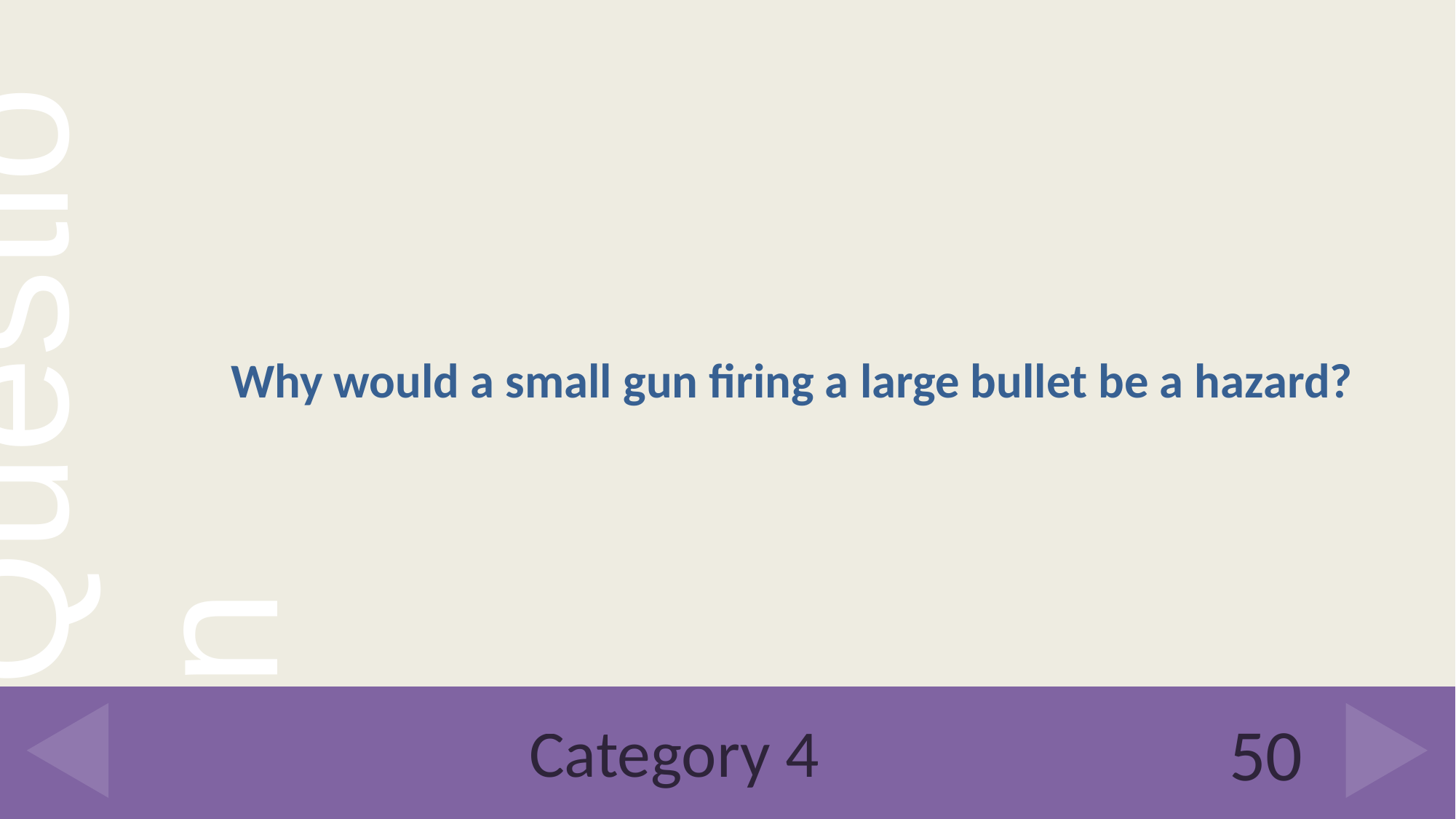

Why would a small gun firing a large bullet be a hazard?
# Category 4
50